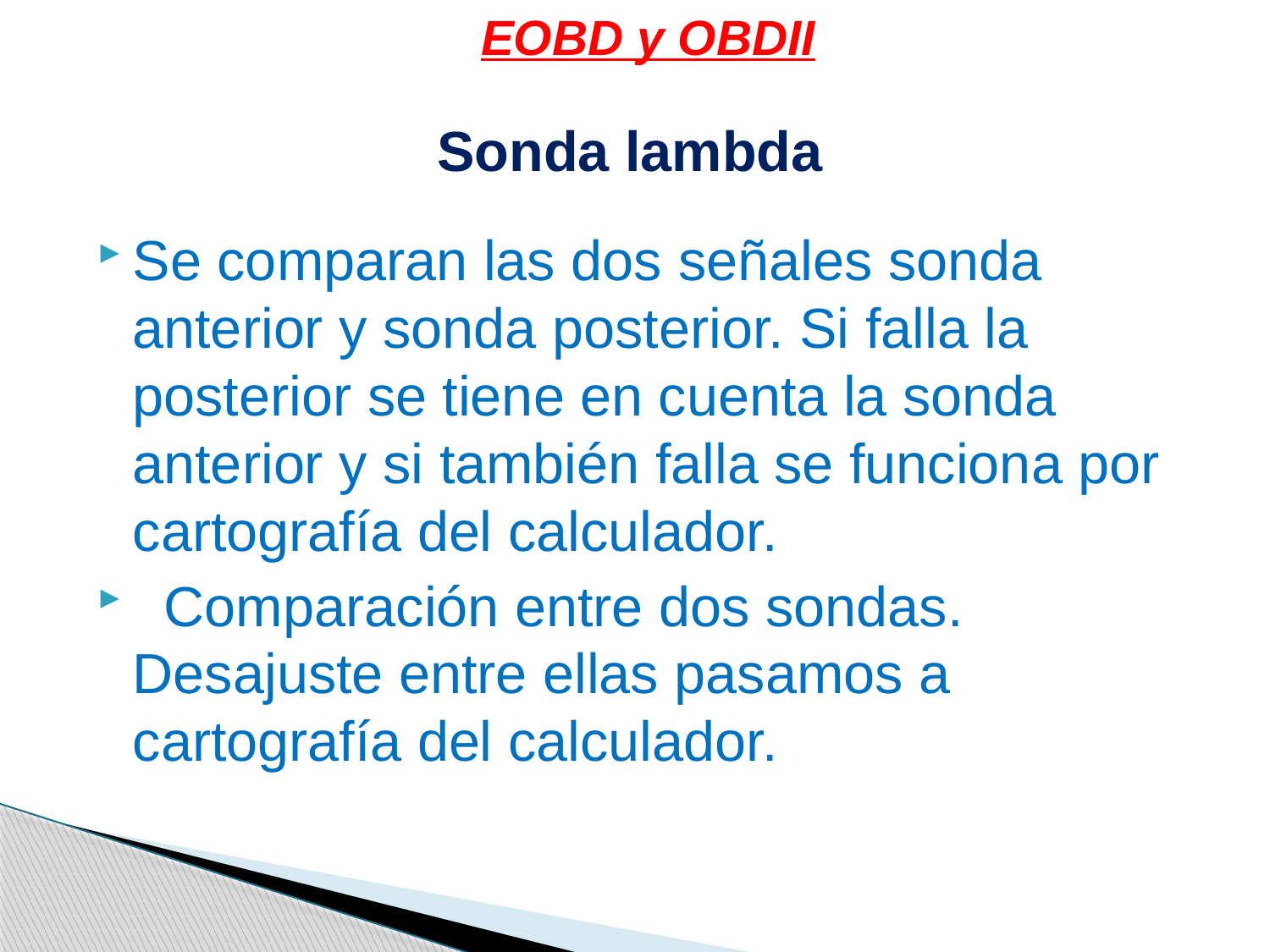

EOBD y OBDII
Sonda lambda
Se comparan las dos señales sonda anterior y sonda posterior. Si falla la posterior se tiene en cuenta la sonda anterior y si también falla se funciona por cartografía del calculador.
  Comparación entre dos sondas. Desajuste entre ellas pasamos a cartografía del calculador.